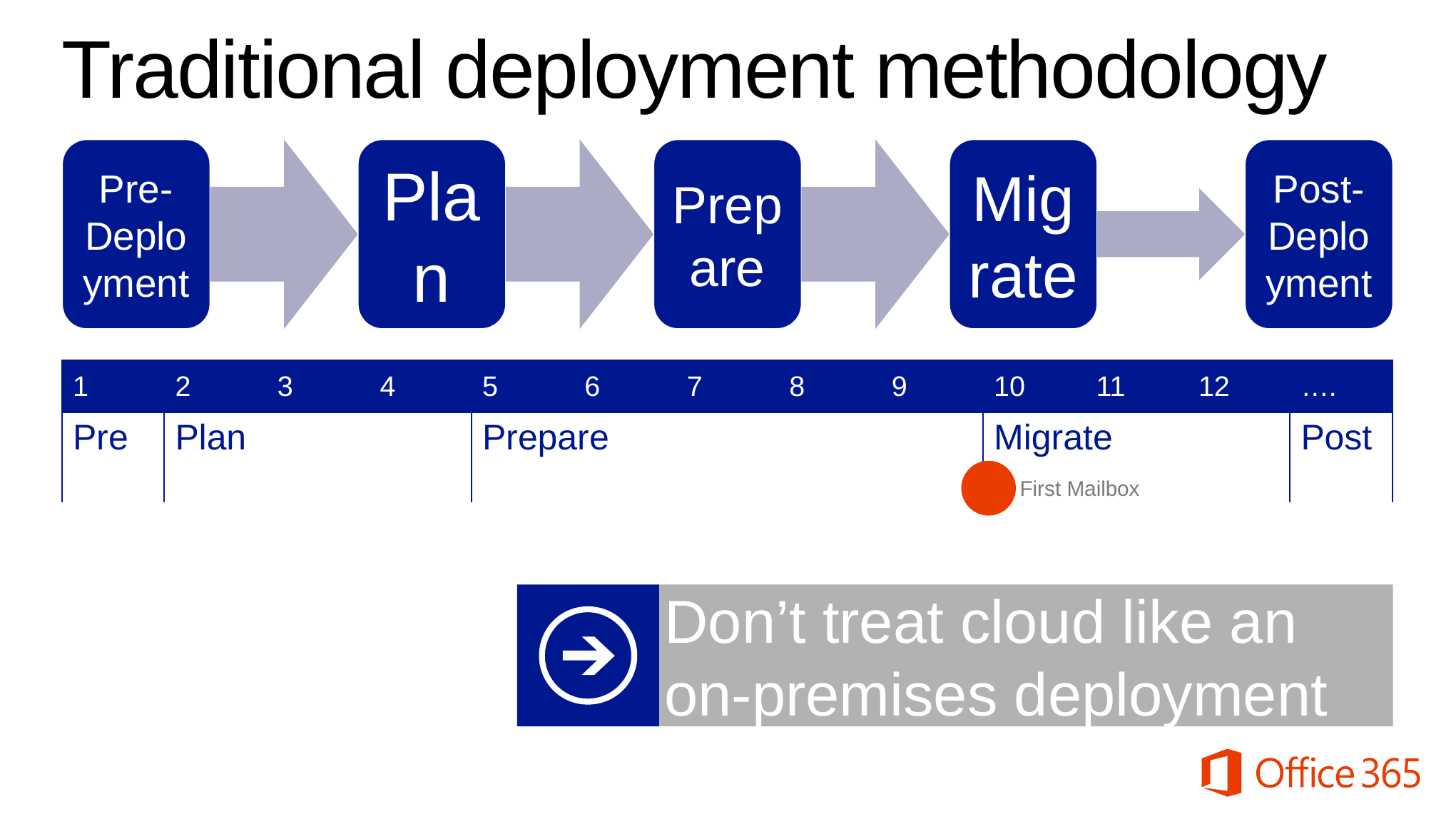

# Traditional deployment methodology
Pre-Deployment
Plan
Prepare
Migrate
Post-Deployment
| 1 | 2 | 3 | 4 | 5 | 6 | 7 | 8 | 9 | 10 | 11 | 12 | …. |
| --- | --- | --- | --- | --- | --- | --- | --- | --- | --- | --- | --- | --- |
| Pre | Plan |  |  | Prepare |  |  |  |  | Migrate |  |  | Post |

First Mailbox

Don’t treat cloud like an on-premises deployment